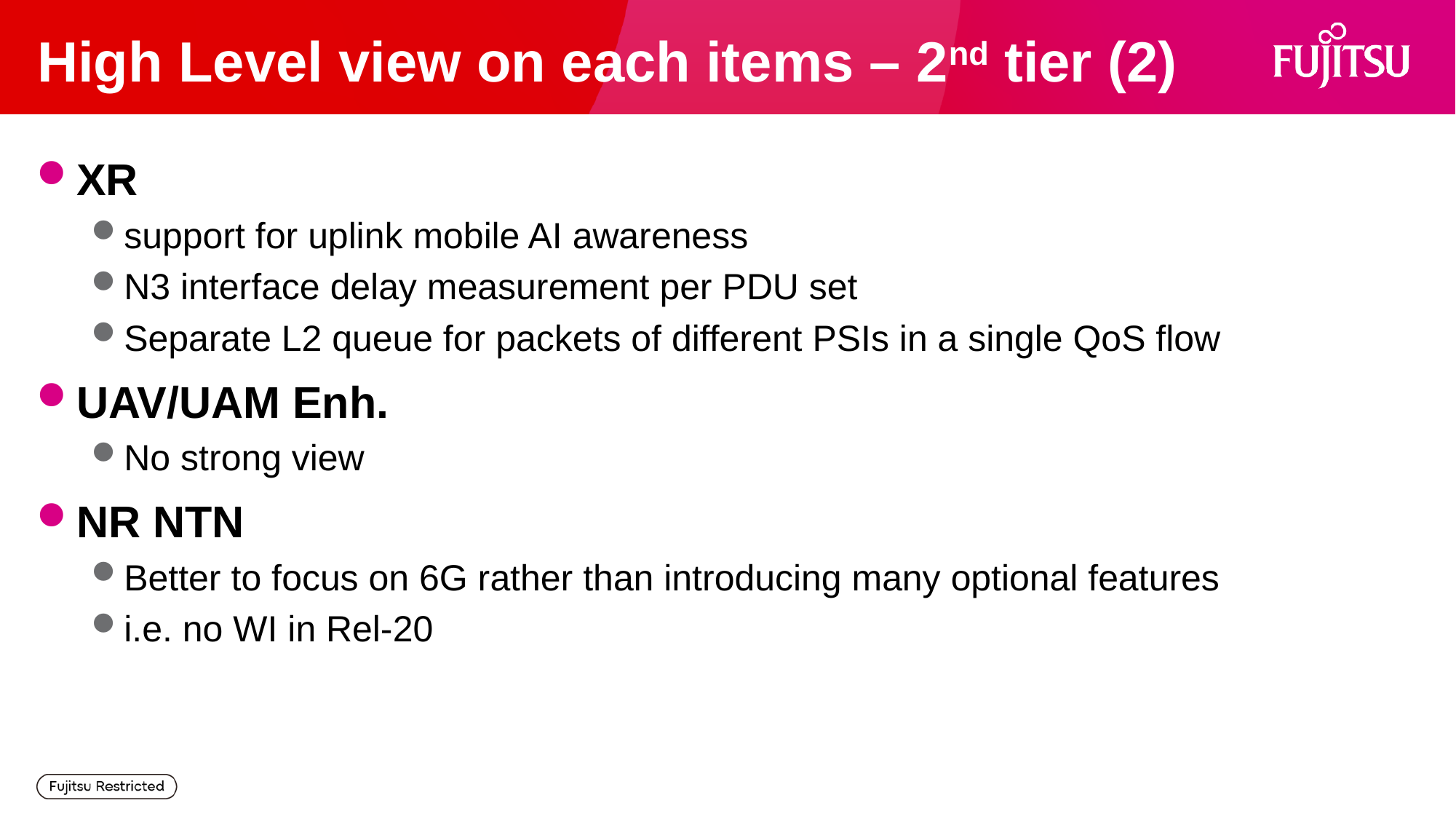

# High Level view on each items – 2nd tier (2)
XR
support for uplink mobile AI awareness
N3 interface delay measurement per PDU set
Separate L2 queue for packets of different PSIs in a single QoS flow
UAV/UAM Enh.
No strong view
NR NTN
Better to focus on 6G rather than introducing many optional features
i.e. no WI in Rel-20